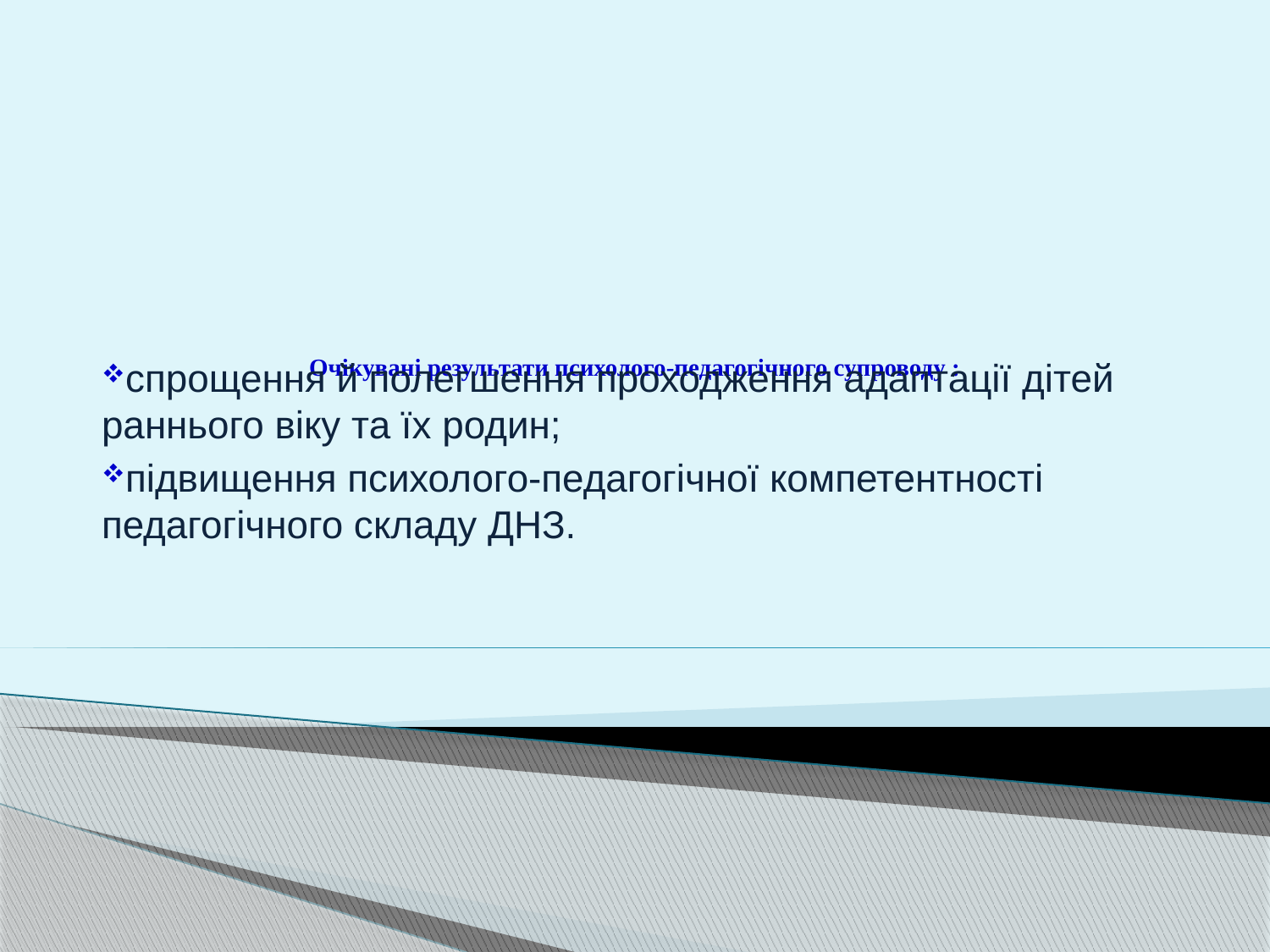

# Очікувані результати психолого-педагогічного супроводу :
спрощення й полегшення проходження адаптації дітей раннього віку та їх родин;
підвищення психолого-педагогічної компетентності педагогічного складу ДНЗ.